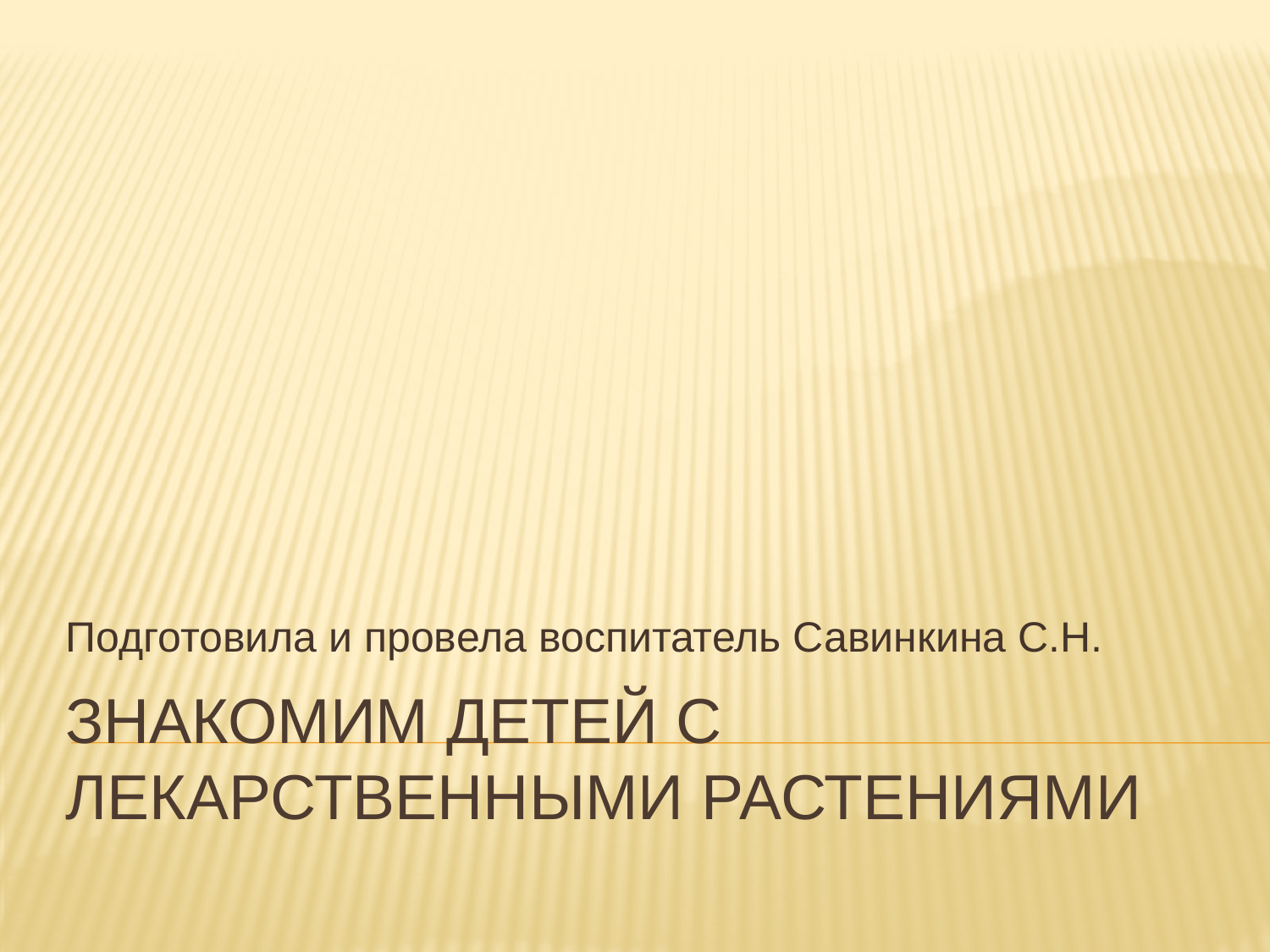

Подготовила и провела воспитатель Савинкина С.Н.
# Знакомим детей с лекарственными растениями